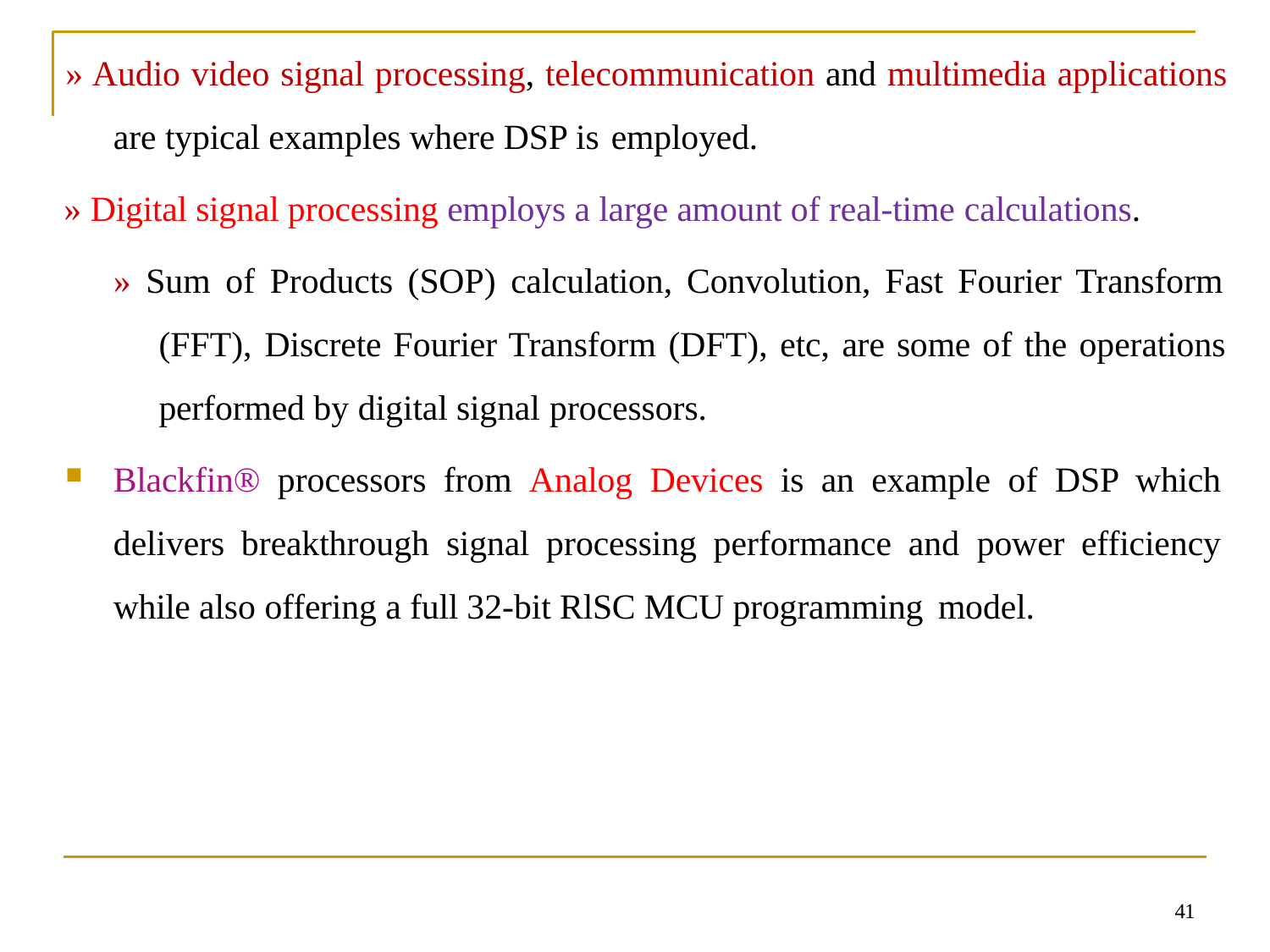

» Audio video signal processing, telecommunication and multimedia applications  are typical examples where DSP is employed.
» Digital signal processing employs a large amount of real-time calculations.
» Sum of Products (SOP) calculation, Convolution, Fast Fourier Transform  (FFT), Discrete Fourier Transform (DFT), etc, are some of the operations  performed by digital signal processors.
Blackfin® processors from Analog Devices is an example of DSP which  delivers breakthrough signal processing performance and power efficiency  while also offering a full 32-bit RlSC MCU programming model.
41